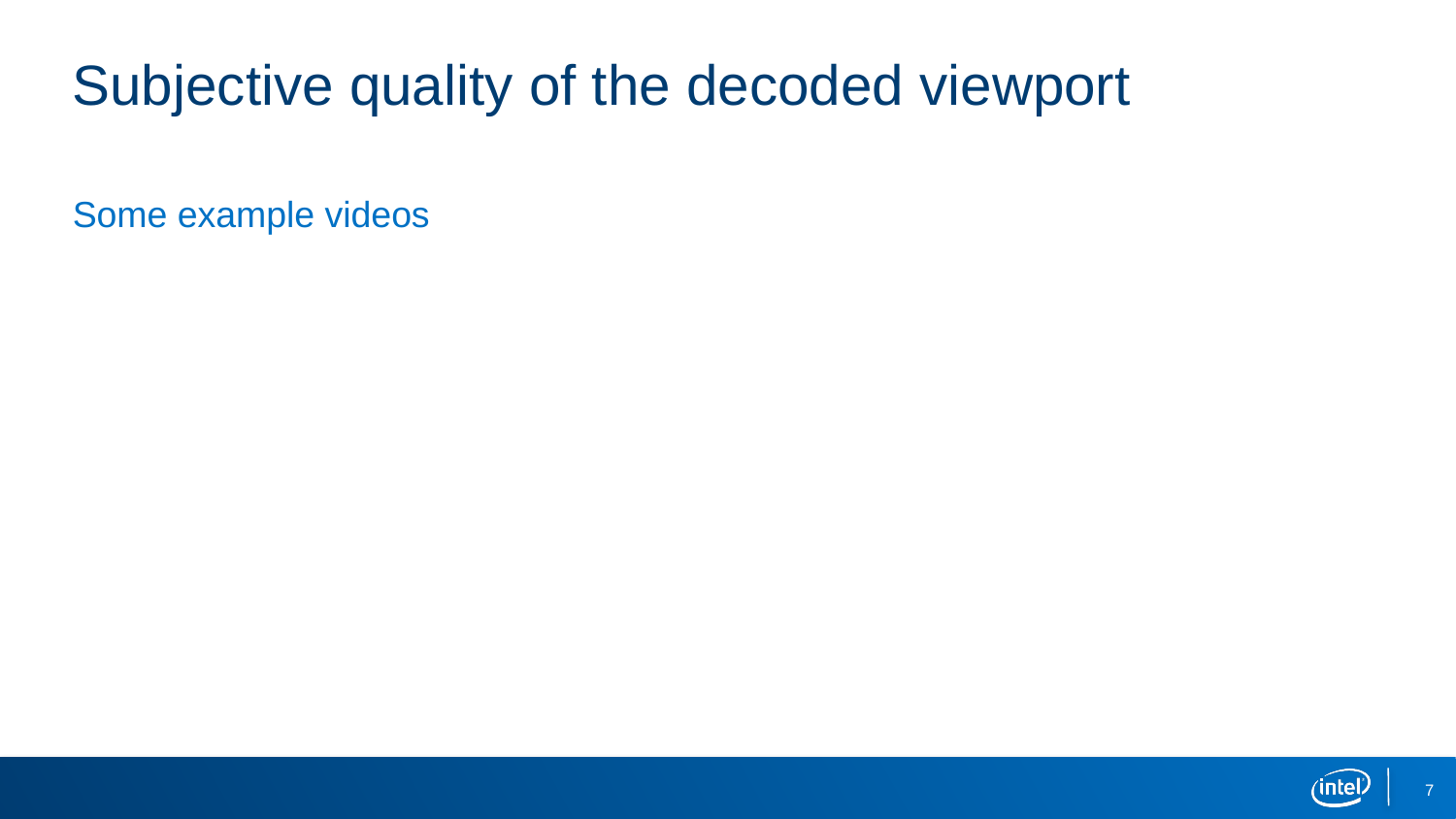

# Subjective quality of the decoded viewport
Some example videos
7